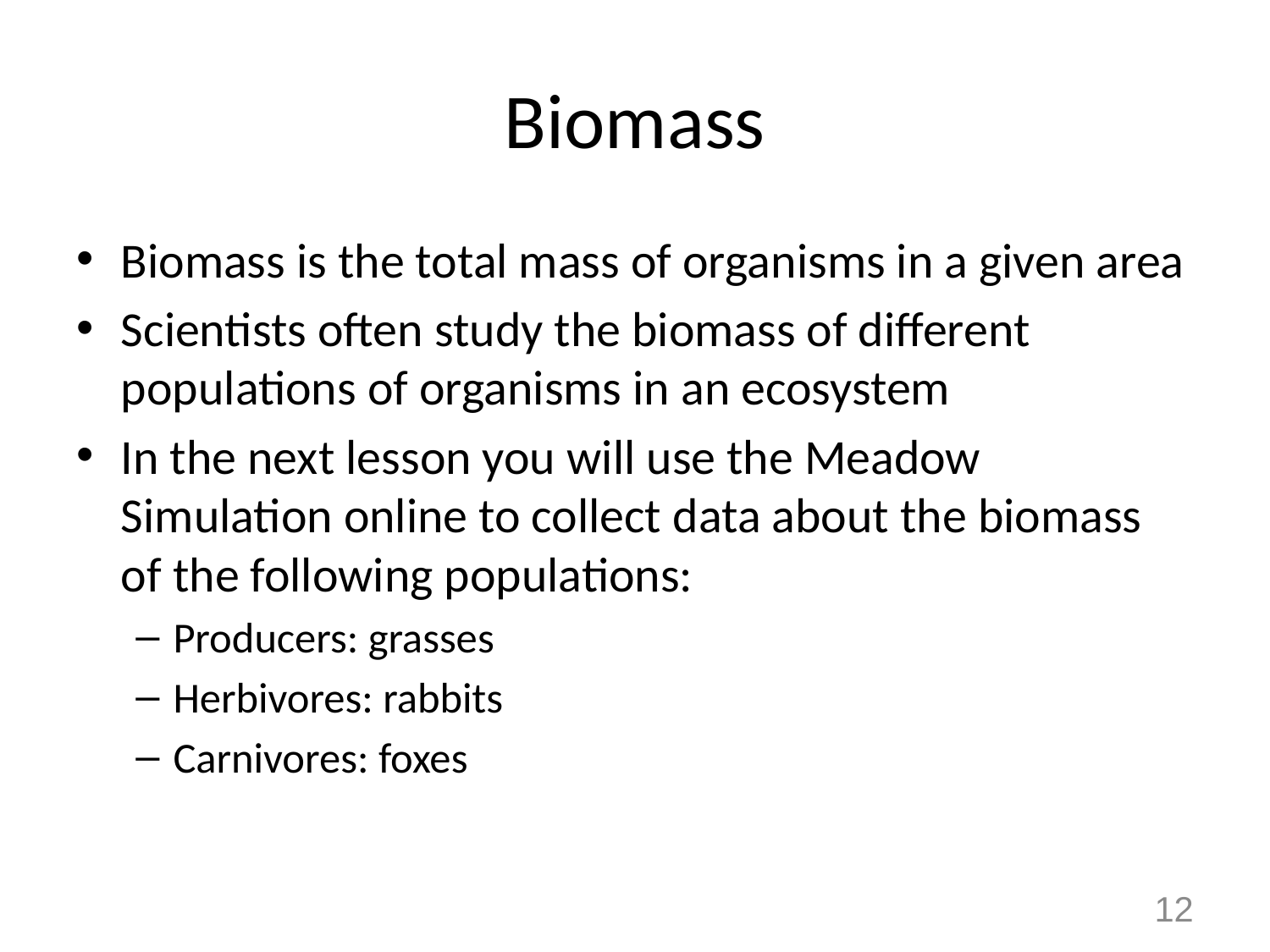

# Biomass
Biomass is the total mass of organisms in a given area
Scientists often study the biomass of different populations of organisms in an ecosystem
In the next lesson you will use the Meadow Simulation online to collect data about the biomass of the following populations:
Producers: grasses
Herbivores: rabbits
Carnivores: foxes
12